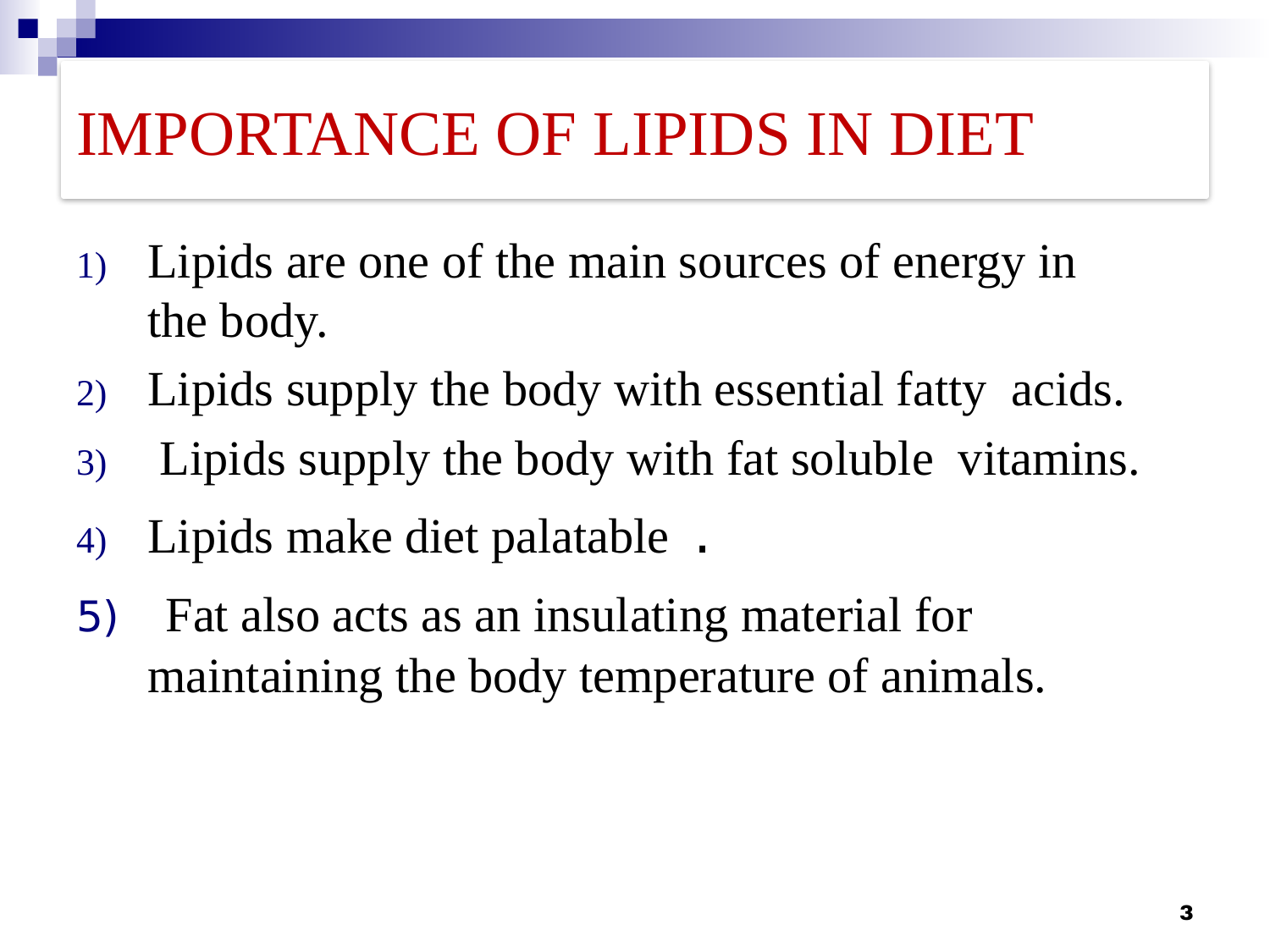

# IMPORTANCE OF LIPIDS IN DIET
Lipids are one of the main sources of energy in the body.
Lipids supply the body with essential fatty  acids.
 Lipids supply the body with fat soluble  vitamins.
Lipids make diet palatable  .
 Fat also acts as an insulating material for maintaining the body temperature of animals.
3